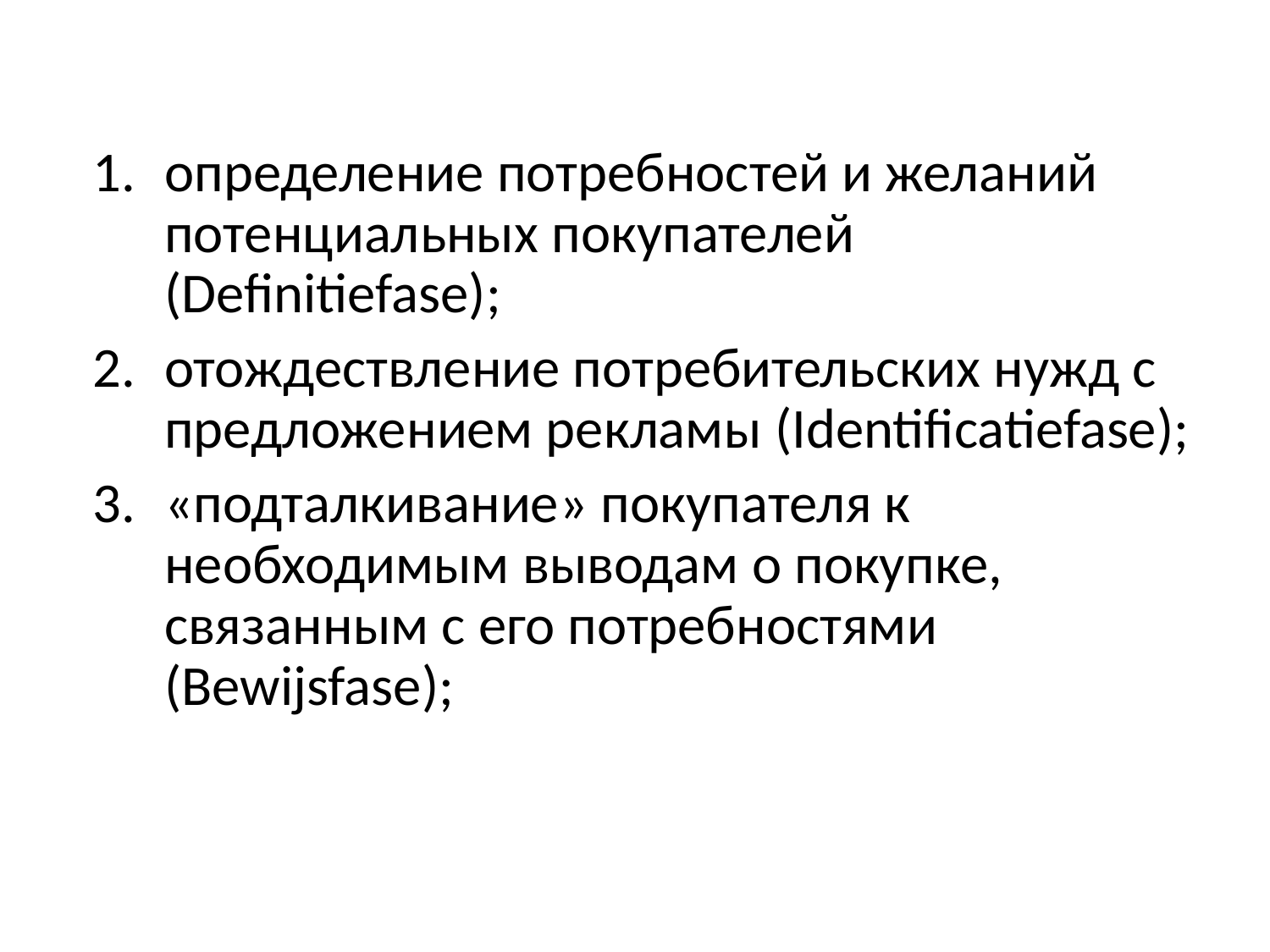

определение потребностей и желаний потенциальных покупателей (Definitiefase);
отождествление потребительских нужд с предложением рекламы (Identificatiefase);
«подталкивание» покупателя к необходимым выводам о покупке, связанным с его потребностями (Bewijsfase);